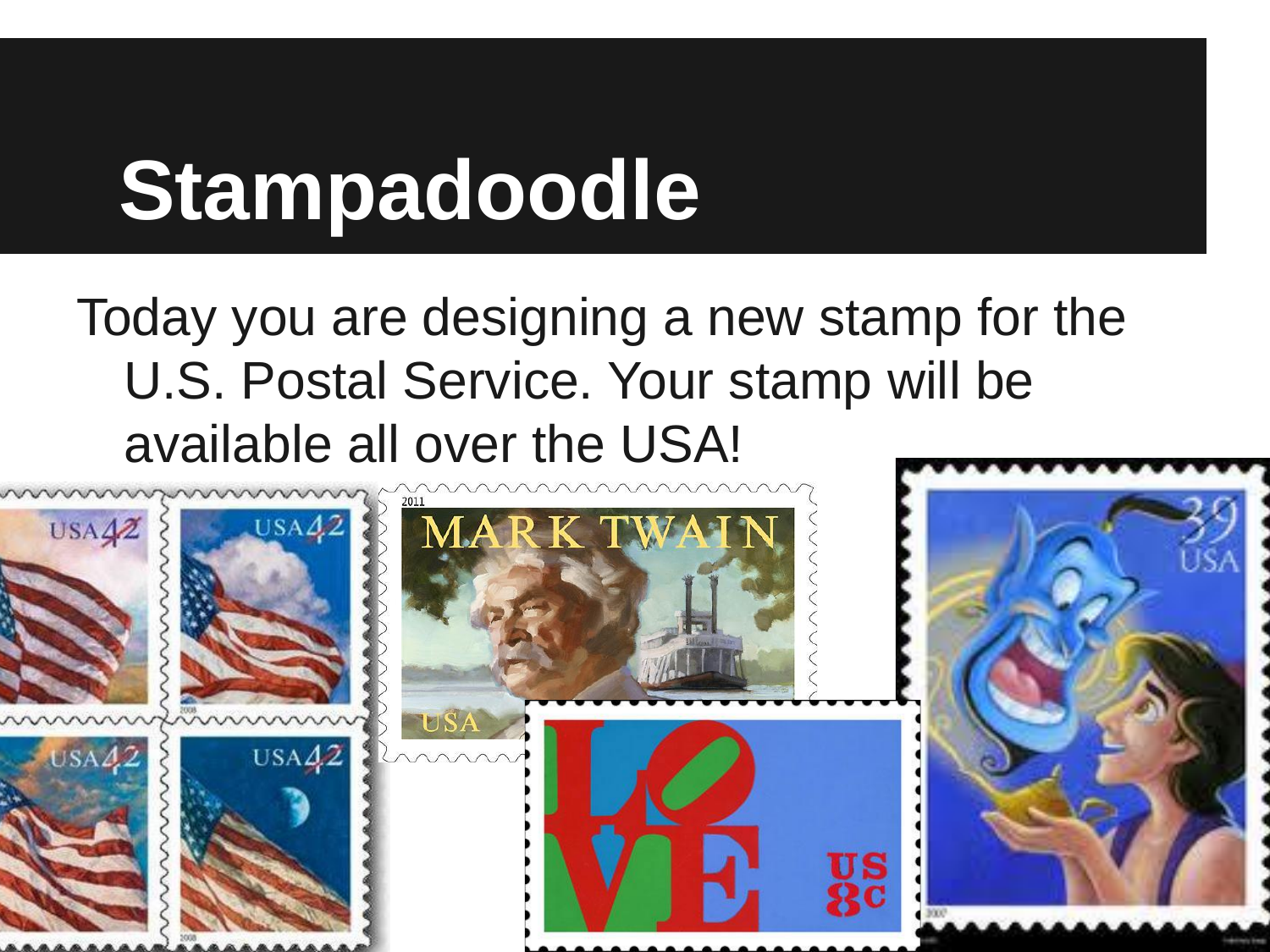

# Stampadoodle
Today you are designing a new stamp for the U.S. Postal Service. Your stamp will be available all over the USA!